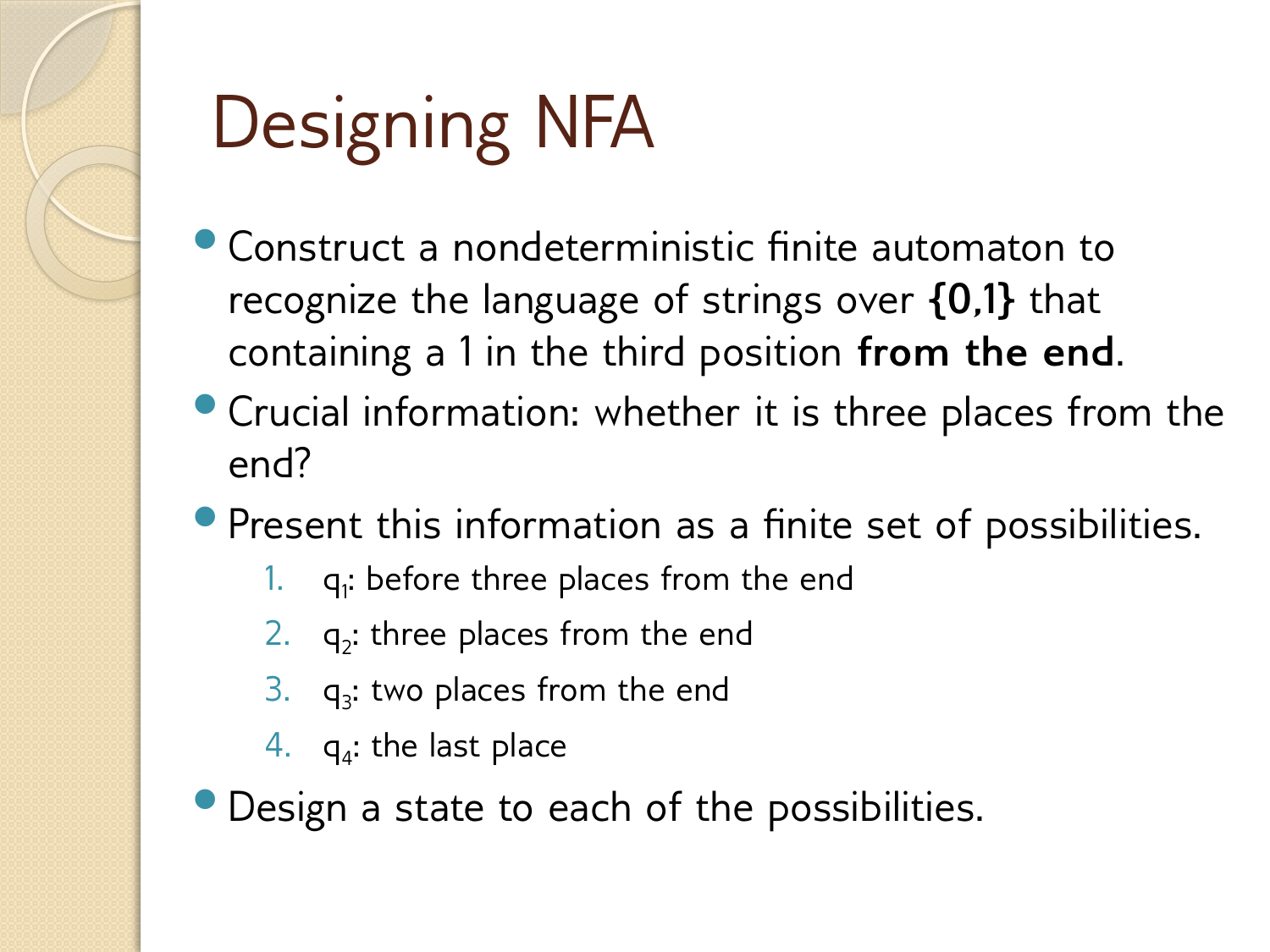

# Designing NFA
Construct a nondeterministic finite automaton to recognize the language of strings over {0,1} that containing a 1 in the third position from the end.
Crucial information: whether it is three places from the end?
Present this information as a finite set of possibilities.
q1: before three places from the end
q2: three places from the end
q3: two places from the end
q4: the last place
Design a state to each of the possibilities.